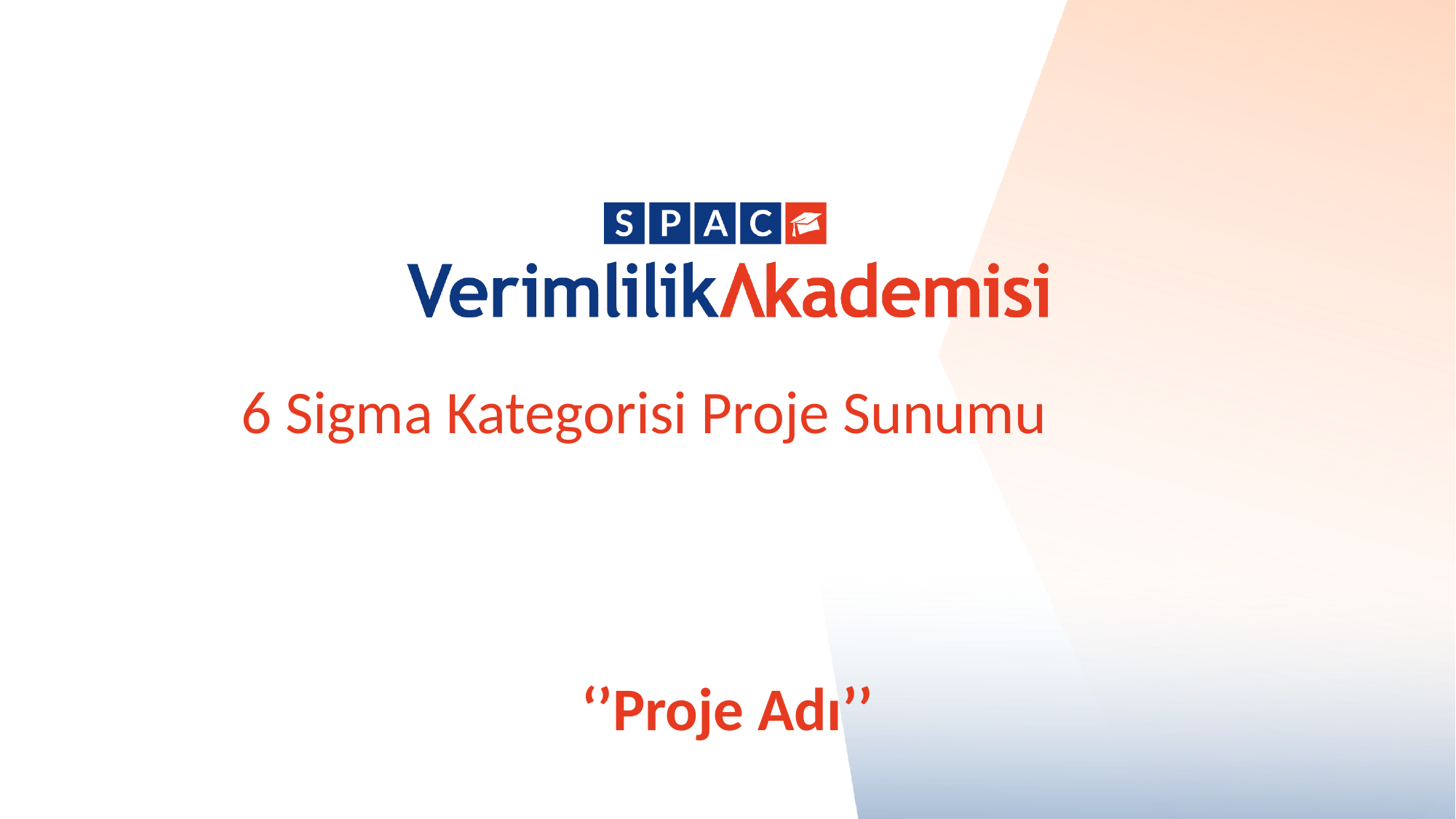

6 Sigma Kategorisi Proje Sunumu
‘’Proje Adı’’